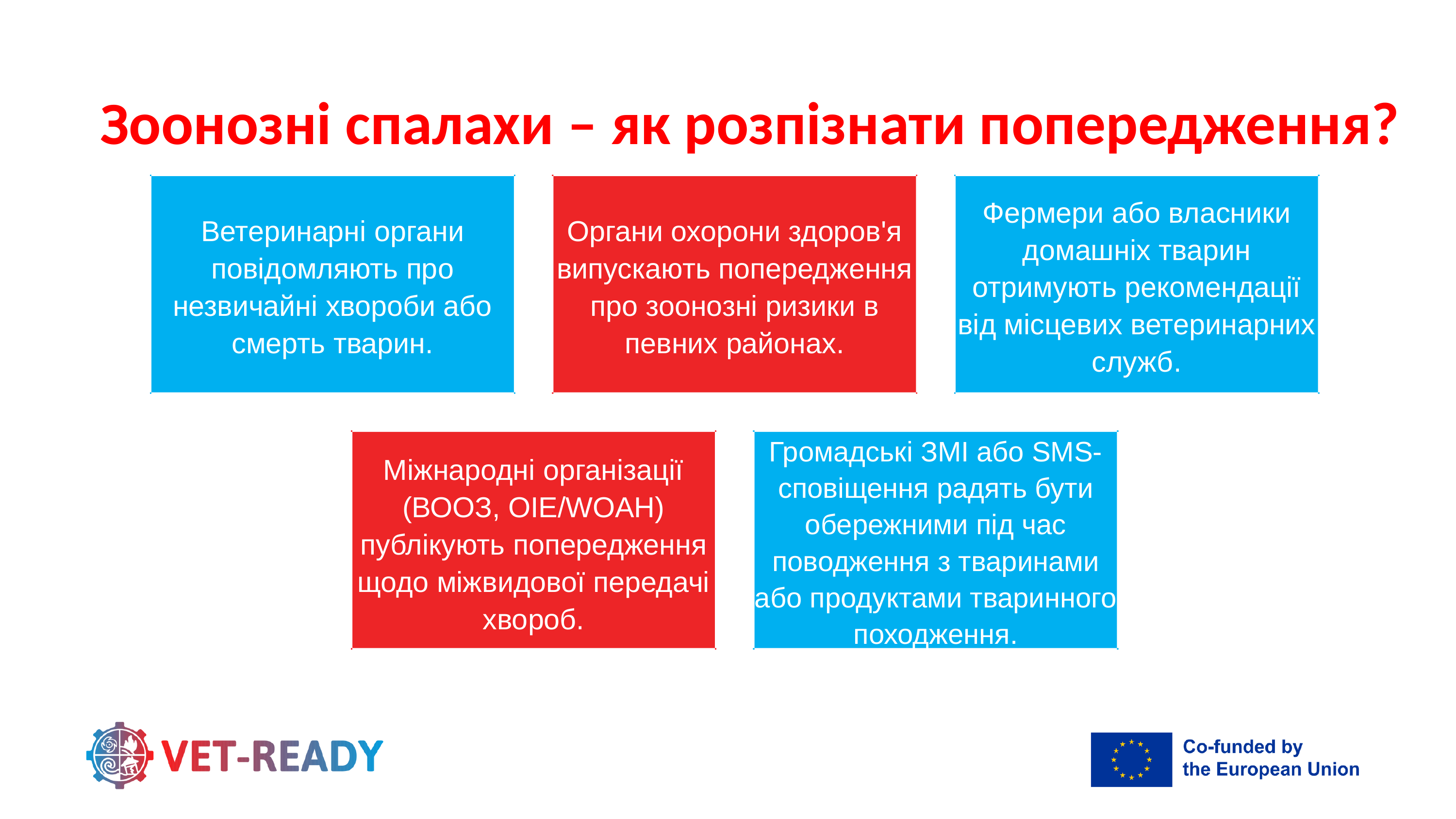

Зоонозні спалахи – як розпізнати попередження?

Ветеринарні органи повідомляють про незвичайні хвороби або смерть тварин.

Органи охорони здоров'я випускають попередження про зоонозні ризики в певних районах.

Фермери або власники домашніх тварин отримують рекомендації від місцевих ветеринарних служб.

Міжнародні організації (ВООЗ, OIE/WOAH) публікують попередження щодо міжвидової передачі хвороб.

Громадські ЗМІ або SMS-сповіщення радять бути обережними під час поводження з тваринами або продуктами тваринного походження.